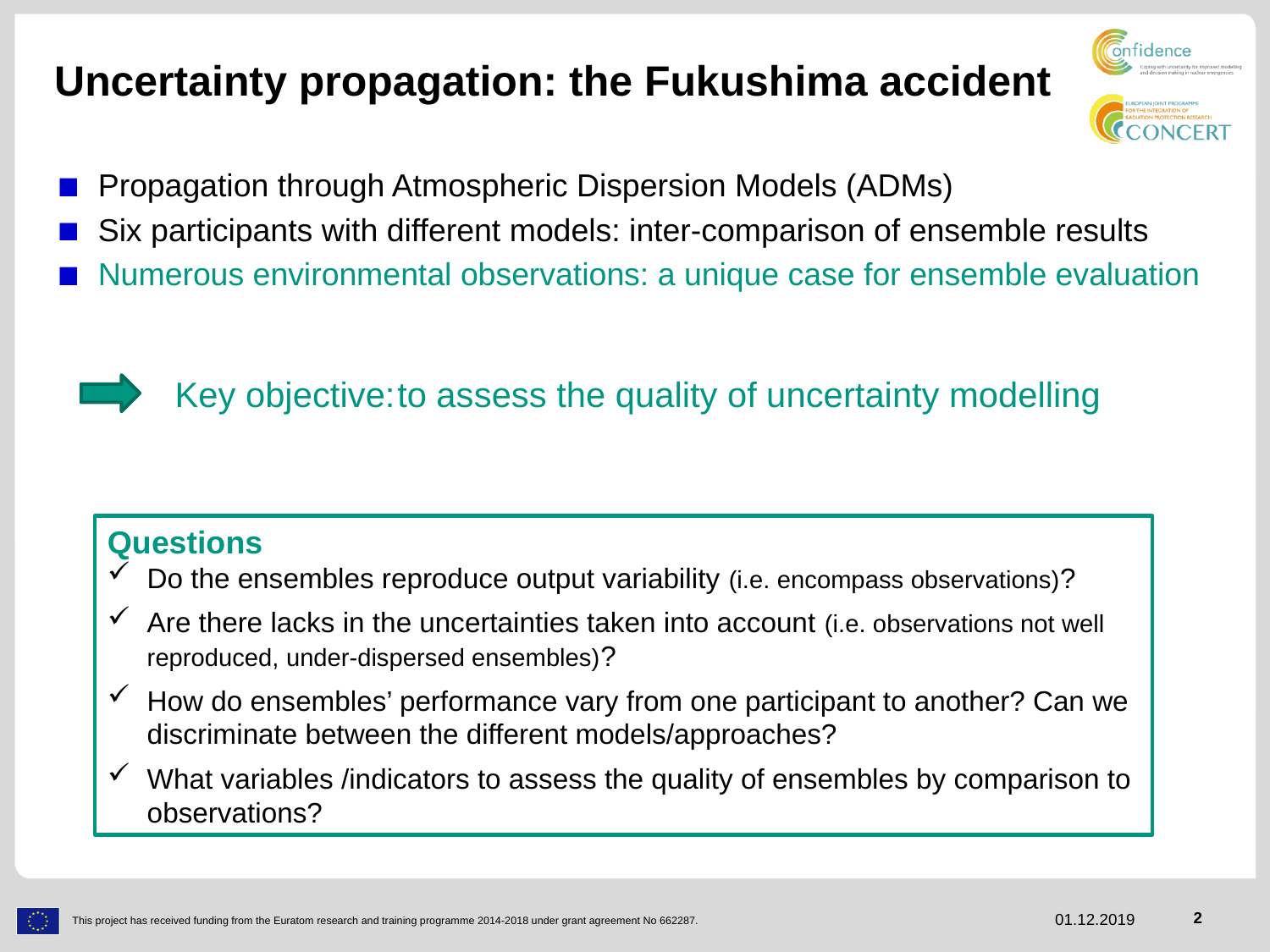

Uncertainty propagation: the Fukushima accident
Propagation through Atmospheric Dispersion Models (ADMs)
Six participants with different models: inter-comparison of ensemble results
Numerous environmental observations: a unique case for ensemble evaluation
to assess the quality of uncertainty modelling
Key objective:

Questions
Do the ensembles reproduce output variability (i.e. encompass observations)?
Are there lacks in the uncertainties taken into account (i.e. observations not well reproduced, under-dispersed ensembles)?
How do ensembles’ performance vary from one participant to another? Can we discriminate between the different models/approaches?
What variables /indicators to assess the quality of ensembles by comparison to observations?